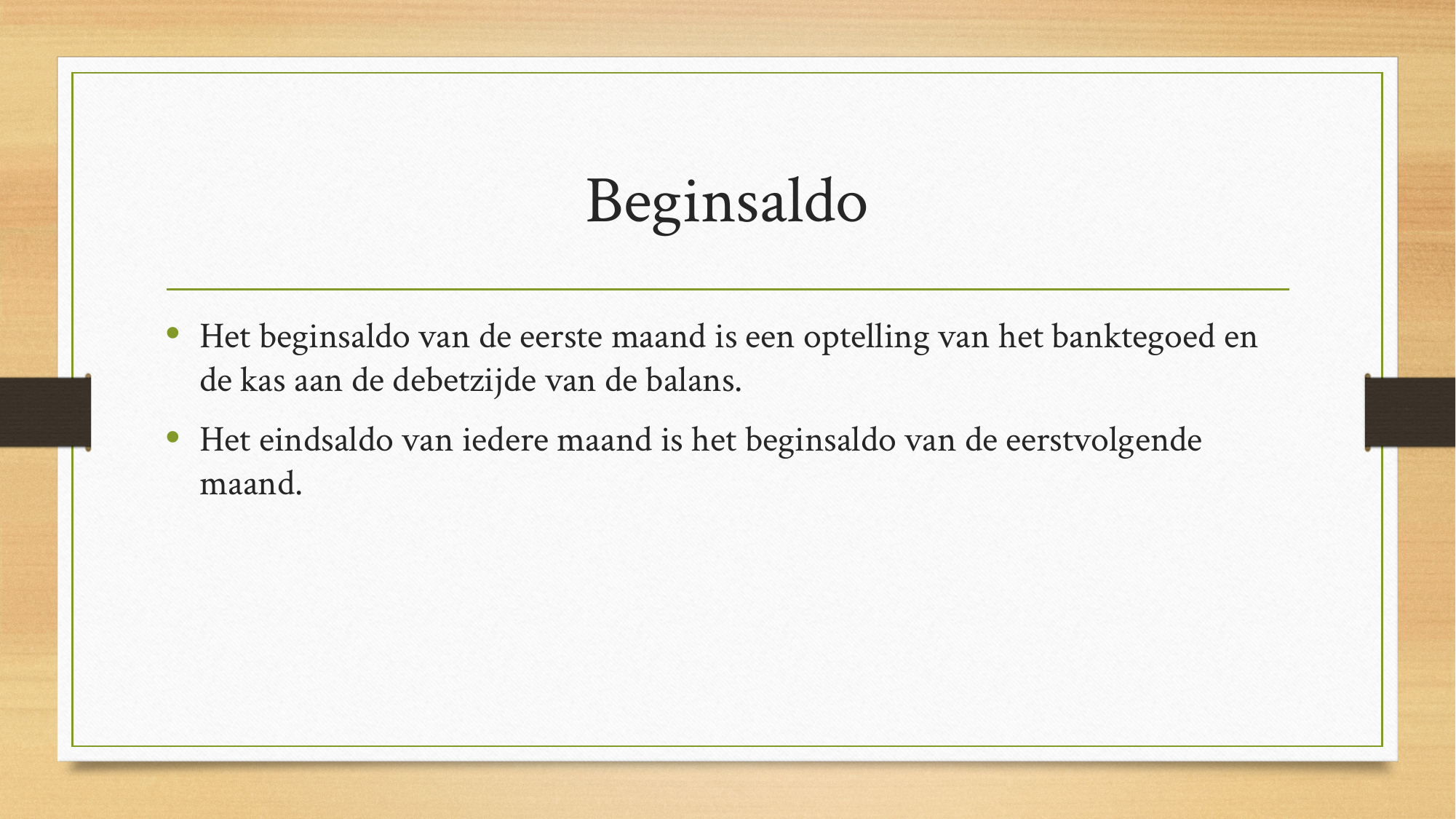

# Beginsaldo
Het beginsaldo van de eerste maand is een optelling van het banktegoed en de kas aan de debetzijde van de balans.
Het eindsaldo van iedere maand is het beginsaldo van de eerstvolgende maand.